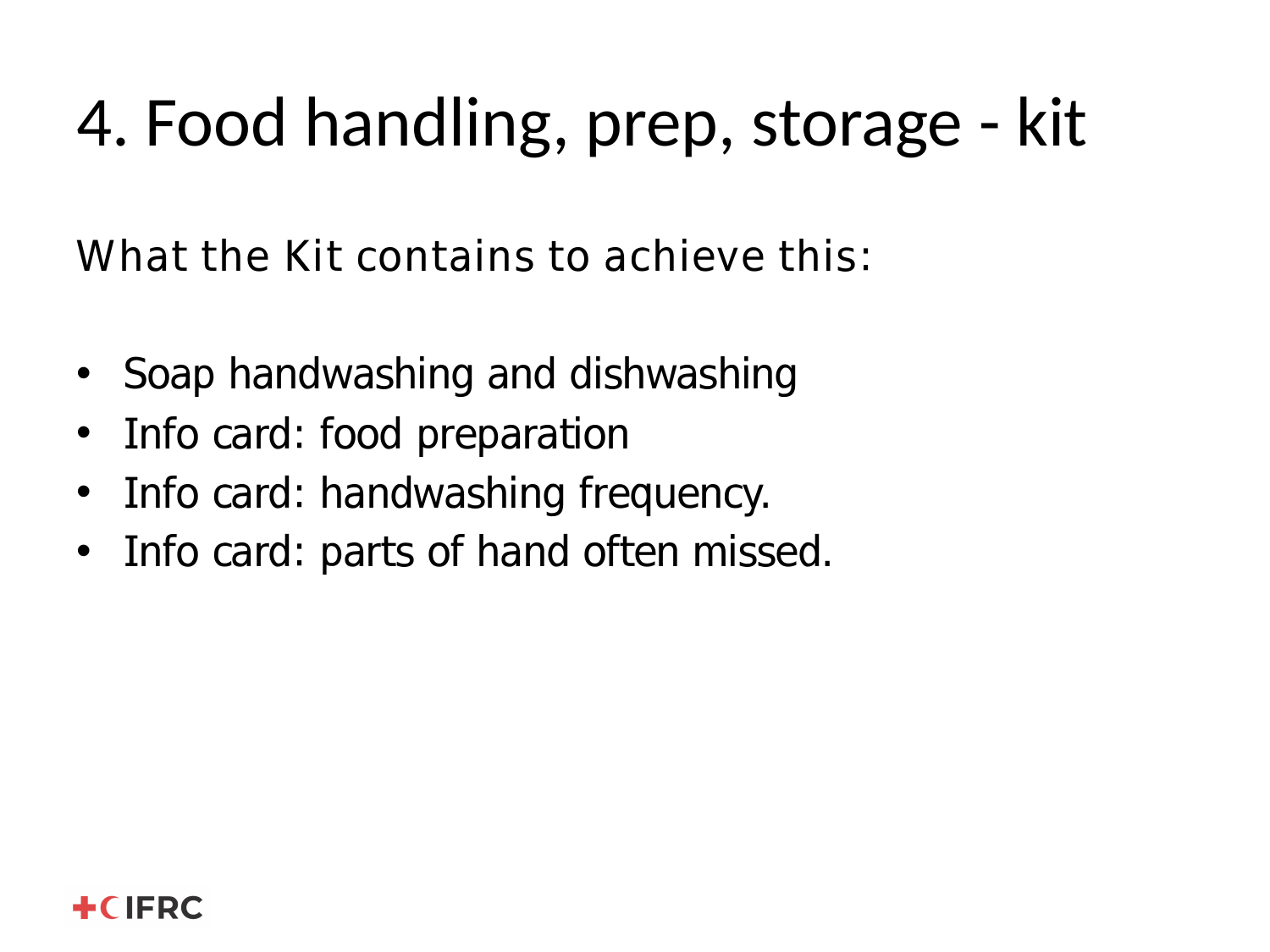

# 4. Food handling, prep, storage - kit
What the Kit contains to achieve this:

Soap handwashing and dishwashing
Info card: food preparation
Info card: handwashing frequency.
Info card: parts of hand often missed.